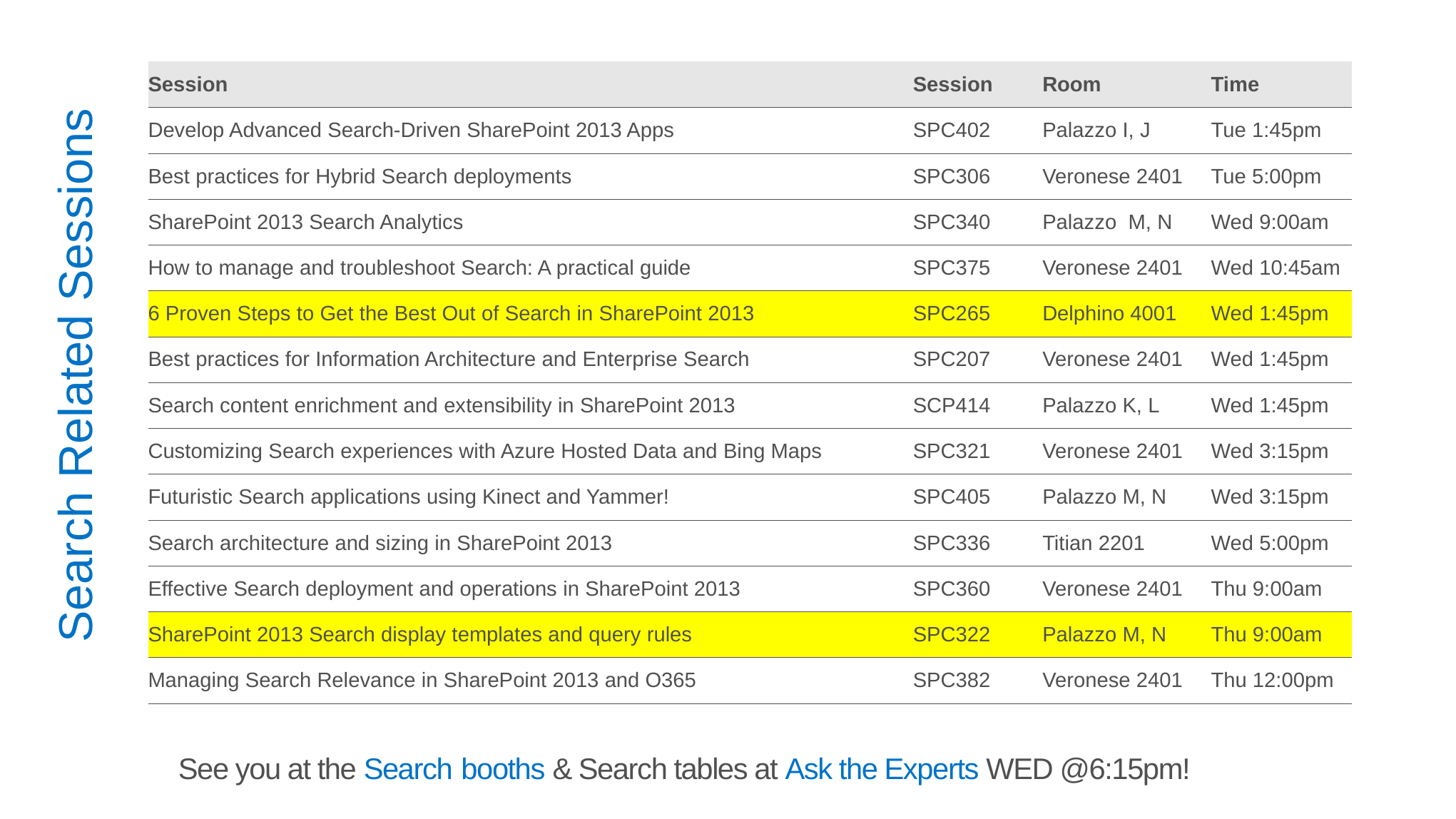

| Session | Session | Room | Time |
| --- | --- | --- | --- |
| Develop Advanced Search-Driven SharePoint 2013 Apps | SPC402 | Palazzo I, J | Tue 1:45pm |
| Best practices for Hybrid Search deployments | SPC306 | Veronese 2401 | Tue 5:00pm |
| SharePoint 2013 Search Analytics | SPC340 | Palazzo M, N | Wed 9:00am |
| How to manage and troubleshoot Search: A practical guide | SPC375 | Veronese 2401 | Wed 10:45am |
| 6 Proven Steps to Get the Best Out of Search in SharePoint 2013 | SPC265 | Delphino 4001 | Wed 1:45pm |
| Best practices for Information Architecture and Enterprise Search | SPC207 | Veronese 2401 | Wed 1:45pm |
| Search content enrichment and extensibility in SharePoint 2013 | SCP414 | Palazzo K, L | Wed 1:45pm |
| Customizing Search experiences with Azure Hosted Data and Bing Maps | SPC321 | Veronese 2401 | Wed 3:15pm |
| Futuristic Search applications using Kinect and Yammer! | SPC405 | Palazzo M, N | Wed 3:15pm |
| Search architecture and sizing in SharePoint 2013 | SPC336 | Titian 2201 | Wed 5:00pm |
| Effective Search deployment and operations in SharePoint 2013 | SPC360 | Veronese 2401 | Thu 9:00am |
| SharePoint 2013 Search display templates and query rules | SPC322 | Palazzo M, N | Thu 9:00am |
| Managing Search Relevance in SharePoint 2013 and O365 | SPC382 | Veronese 2401 | Thu 12:00pm |
Search Related Sessions
See you at the Search booths & Search tables at Ask the Experts WED @6:15pm!